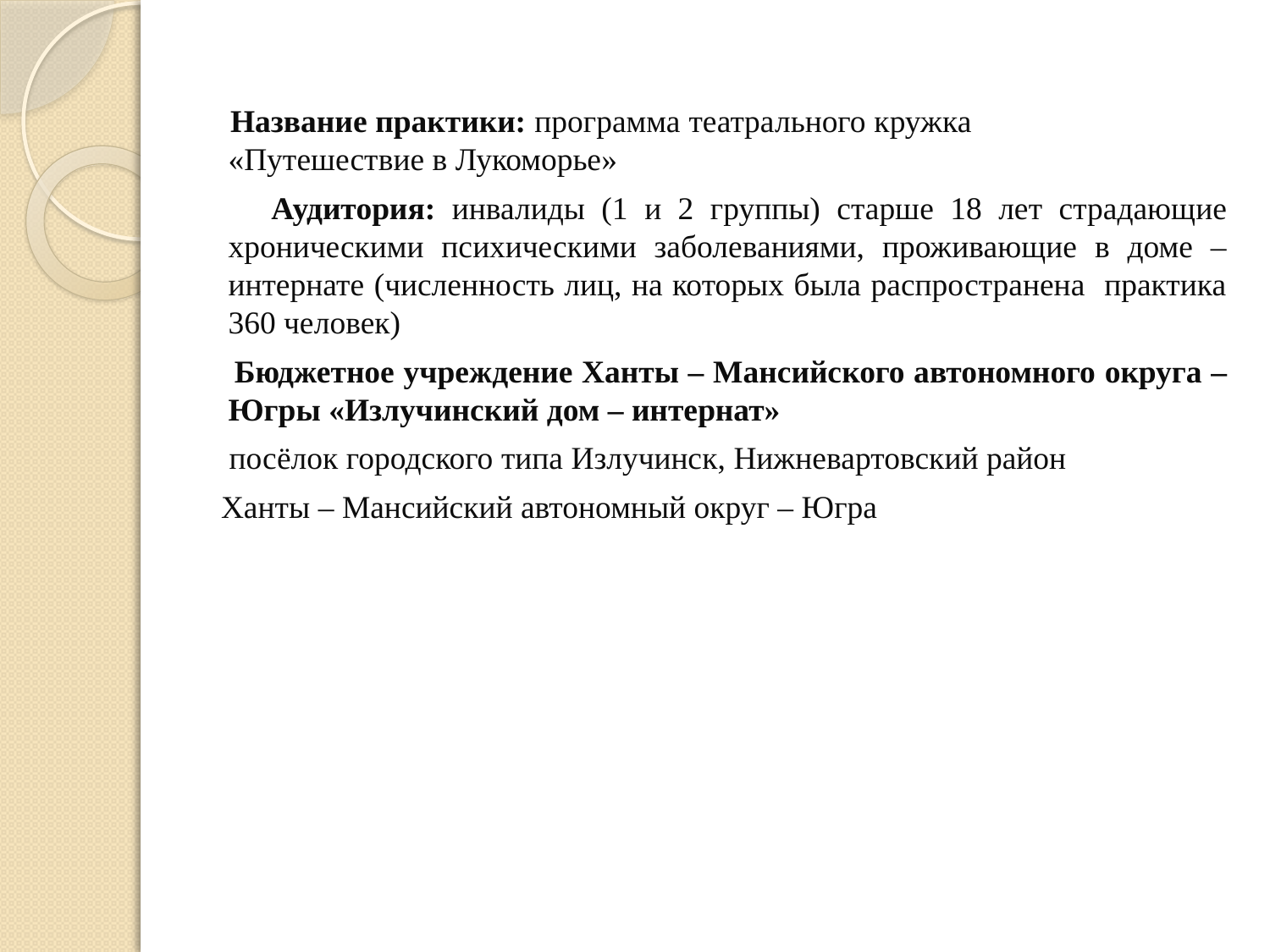

#

     Название практики: программа театрального кружка                                «Путешествие в Лукоморье»
     Аудитория: инвалиды (1 и 2 группы) старше 18 лет страдающие хроническими психическими заболеваниями, проживающие в доме – интернате (численность лиц, на которых была распространена  практика 360 человек)
     Бюджетное учреждение Ханты – Мансийского автономного округа – Югры «Излучинский дом – интернат»
     посёлок городского типа Излучинск, Нижневартовский район
    Ханты – Мансийский автономный округ – Югра